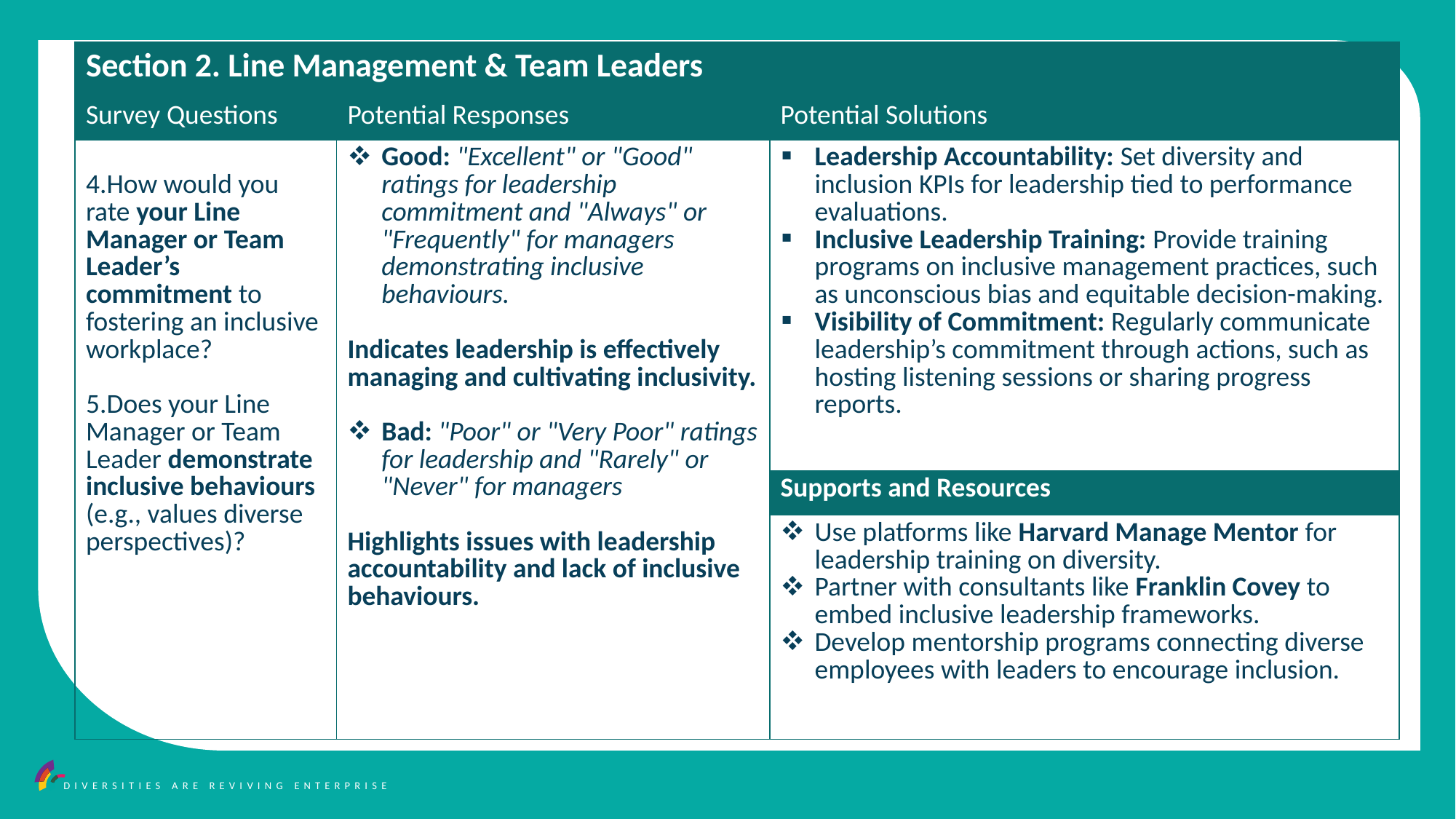

| Section 2. Line Management & Team Leaders |  |  |
| --- | --- | --- |
| Survey Questions | Potential Responses | Potential Solutions |
| 4.How would you rate your Line Manager or Team Leader’s commitment to fostering an inclusive workplace? 5.Does your Line Manager or Team Leader demonstrate inclusive behaviours (e.g., values diverse perspectives)? | Good: "Excellent" or "Good" ratings for leadership commitment and "Always" or "Frequently" for managers demonstrating inclusive behaviours. Indicates leadership is effectively managing and cultivating inclusivity. Bad: "Poor" or "Very Poor" ratings for leadership and "Rarely" or "Never" for managers Highlights issues with leadership accountability and lack of inclusive behaviours. | Leadership Accountability: Set diversity and inclusion KPIs for leadership tied to performance evaluations. Inclusive Leadership Training: Provide training programs on inclusive management practices, such as unconscious bias and equitable decision-making. Visibility of Commitment: Regularly communicate leadership’s commitment through actions, such as hosting listening sessions or sharing progress reports. |
|  |  | Supports and Resources |
|  |  | Use platforms like Harvard Manage Mentor for leadership training on diversity. Partner with consultants like Franklin Covey to embed inclusive leadership frameworks. Develop mentorship programs connecting diverse employees with leaders to encourage inclusion. |